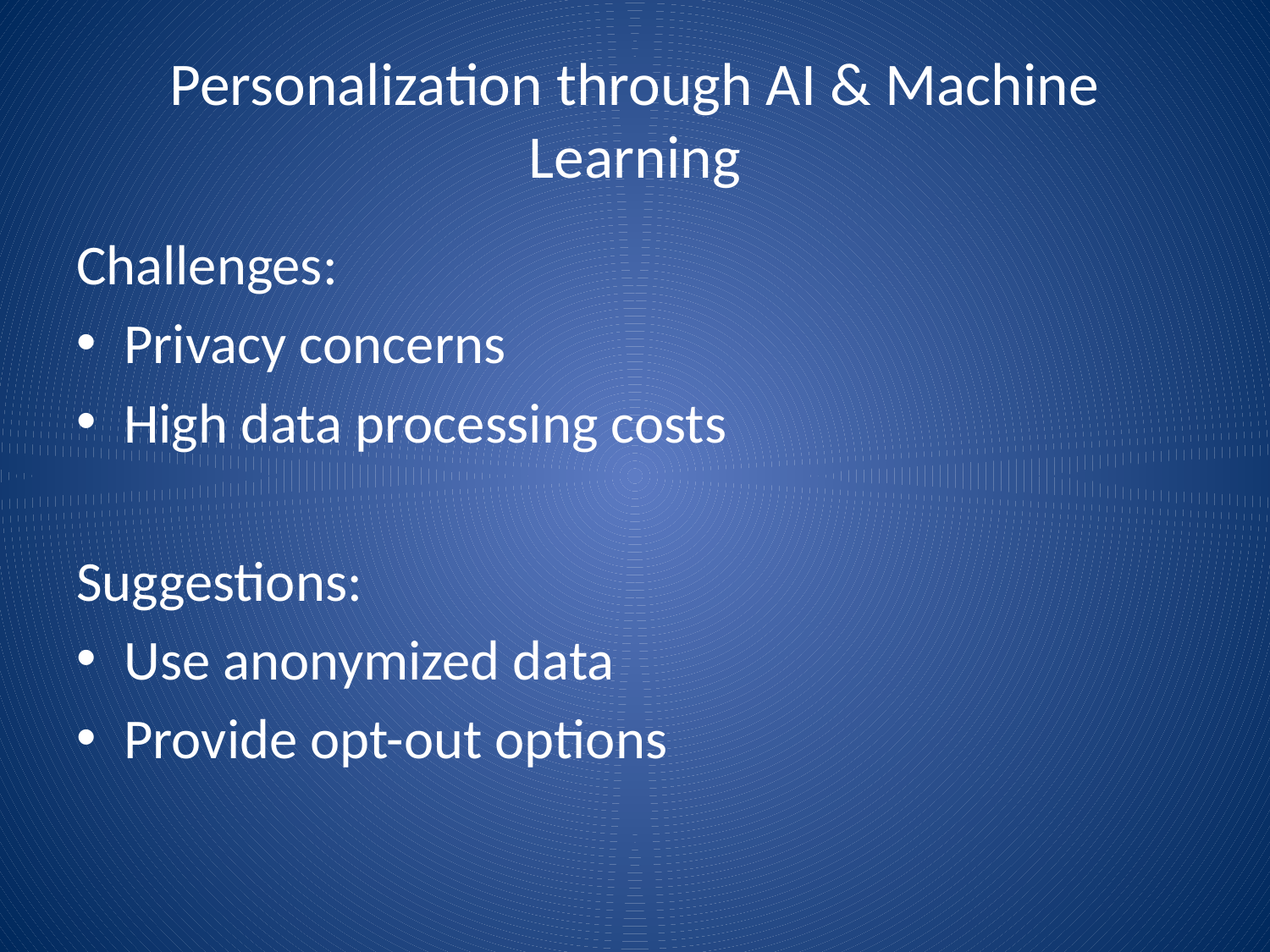

# Personalization through AI & Machine Learning
Challenges:
Privacy concerns
High data processing costs

Suggestions:
Use anonymized data
Provide opt-out options